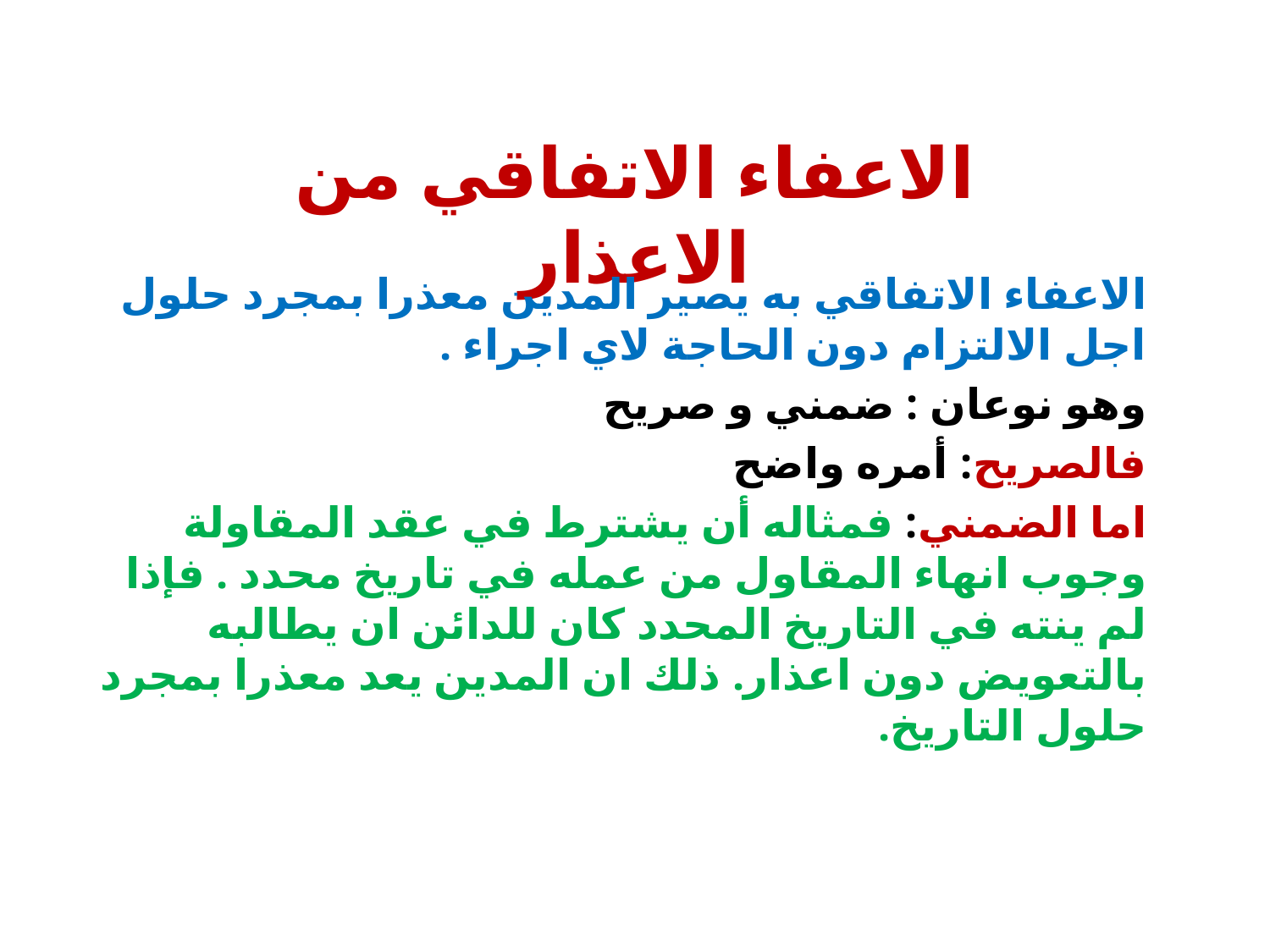

# الاعفاء الاتفاقي من الاعذار
الاعفاء الاتفاقي به يصير المدين معذرا بمجرد حلول اجل الالتزام دون الحاجة لاي اجراء .
وهو نوعان : ضمني و صريح
فالصريح: أمره واضح
اما الضمني: فمثاله أن يشترط في عقد المقاولة وجوب انهاء المقاول من عمله في تاريخ محدد . فإذا لم ينته في التاريخ المحدد كان للدائن ان يطالبه بالتعويض دون اعذار. ذلك ان المدين يعد معذرا بمجرد حلول التاريخ.